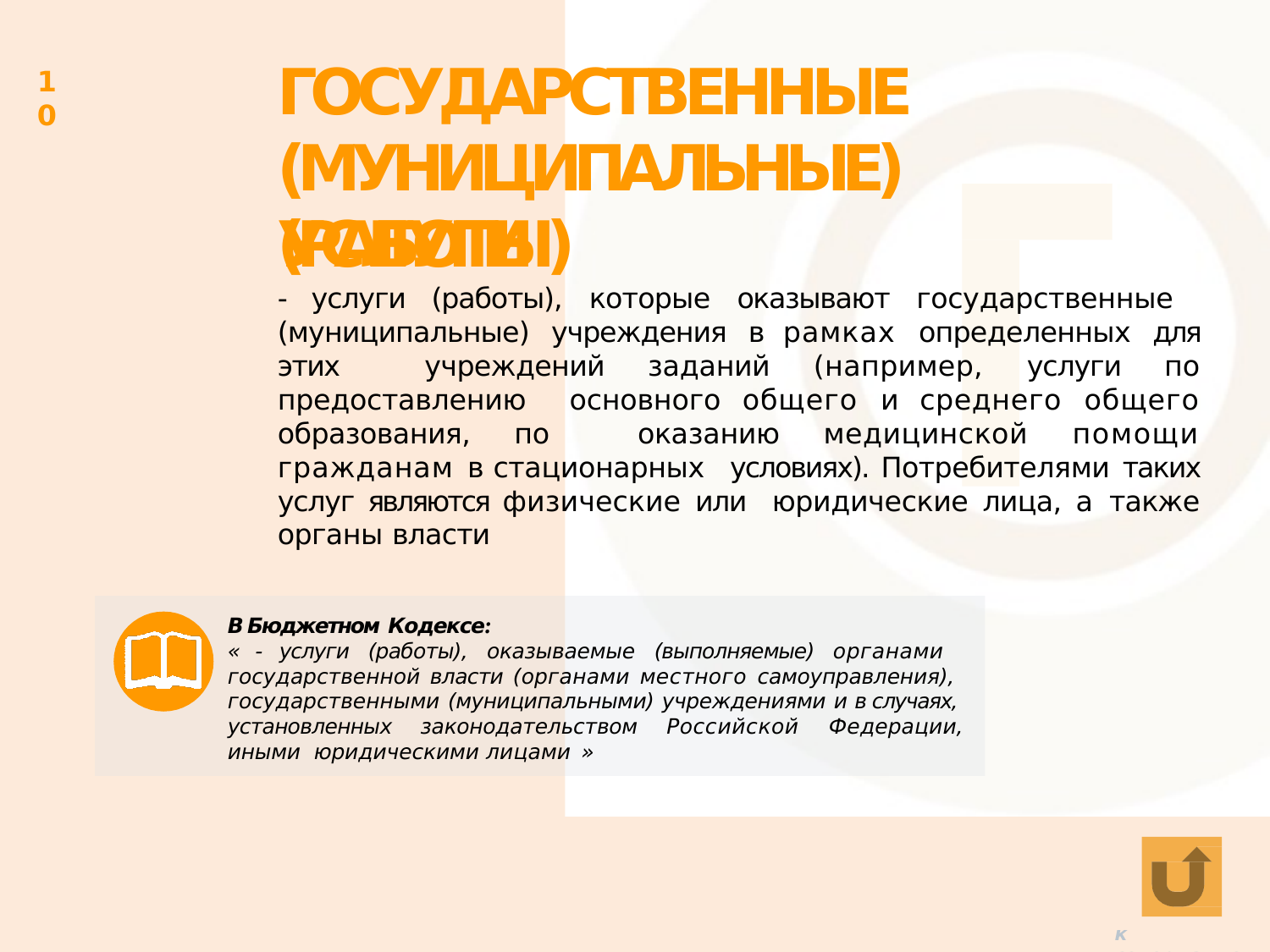

# ГОСУДАРСТВЕННЫЕ
(МУНИЦИПАЛЬНЫЕ) УСЛУГИ
10

(РАБОТЫ)
- услуги (работы), которые оказывают государственные  (муниципальные) учреждения в рамках определенных для этих  учреждений заданий (например, услуги по предоставлению  основного общего и среднего общего образования, по  оказанию медицинской помощи гражданам в стационарных  условиях). Потребителями таких услуг являются физические или  юридические лица, а также органы власти

В Бюджетном Кодексе:
« - услуги (работы), оказываемые (выполняемые) органами  государственной власти (органами местного самоуправления),  государственными (муниципальными) учреждениями и в случаях,  установленных законодательством Российской Федерации, иными  юридическими лицами »

к содержанию